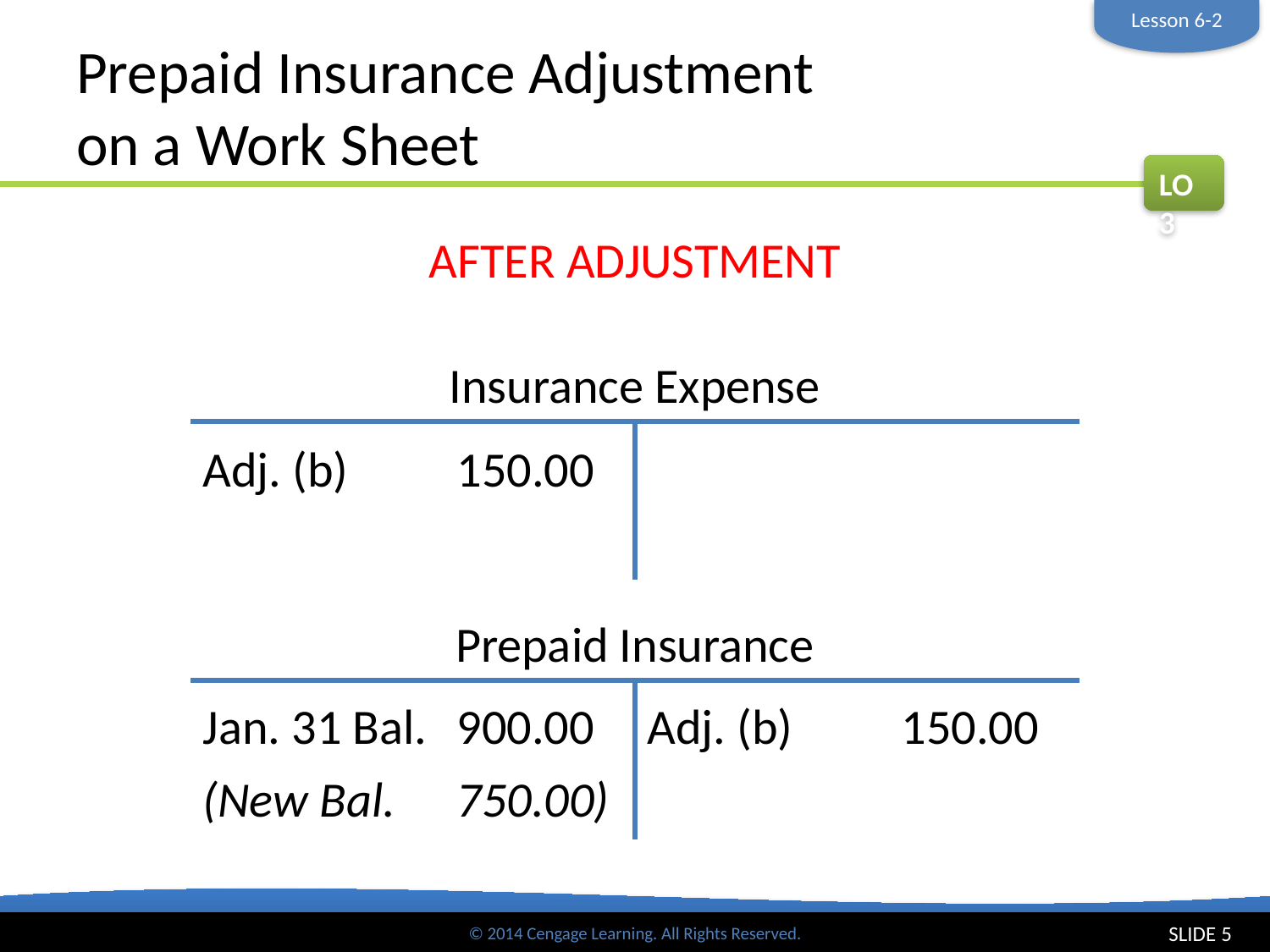

Lesson 6-2

# Prepaid Insurance Adjustment on a Work Sheet
LO3
BEFORE ADJUSTMENT
AFTER ADJUSTMENT
Adj. (b) 	150.00
Adj. (b) 	150.00
(New Bal.	750.00)
Insurance Expense
Prepaid Insurance
Jan. 31 Bal.	900.00
SLIDE 5